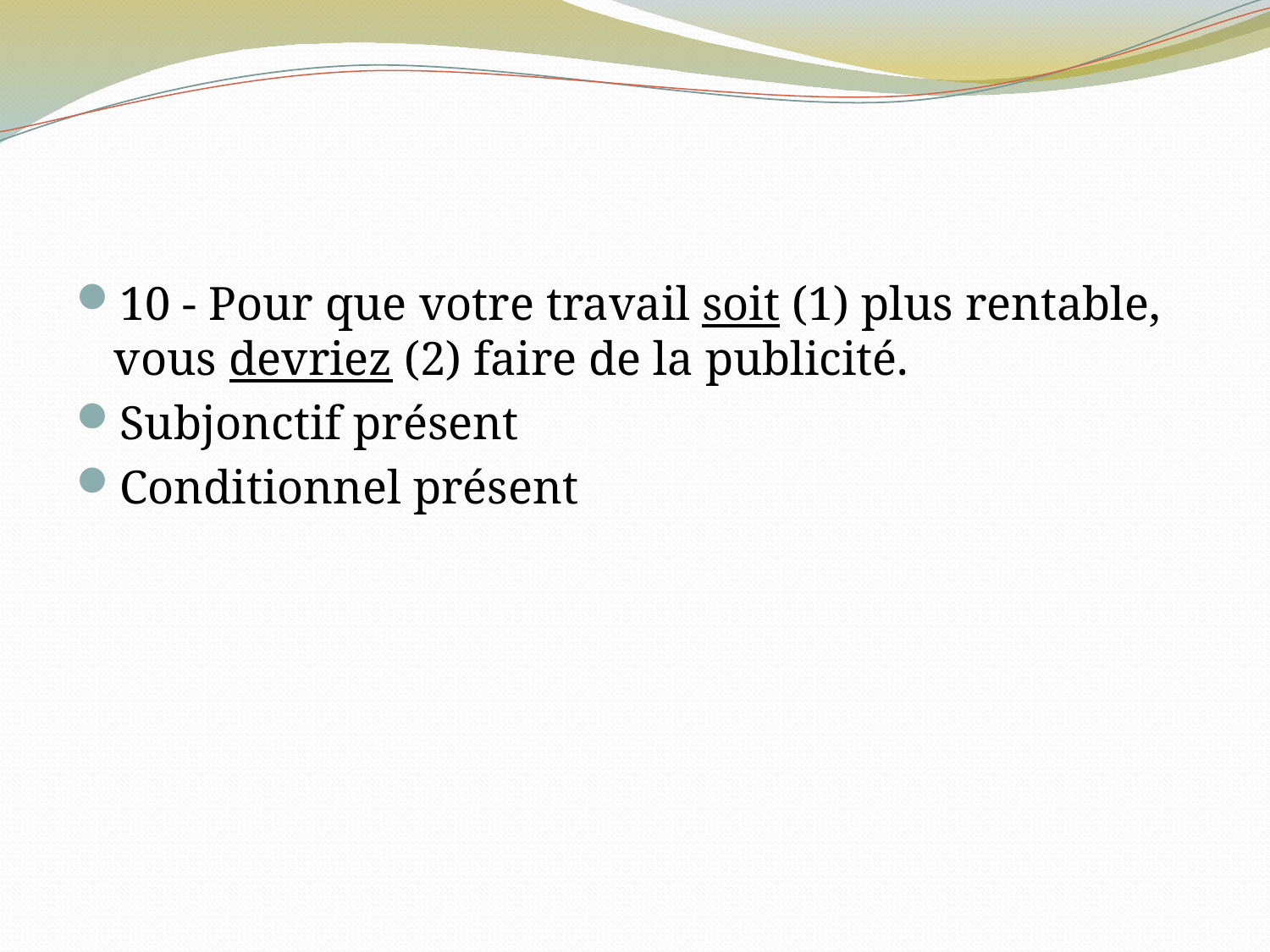

#
10 - Pour que votre travail soit (1) plus rentable, vous devriez (2) faire de la publicité.
Subjonctif présent
Conditionnel présent